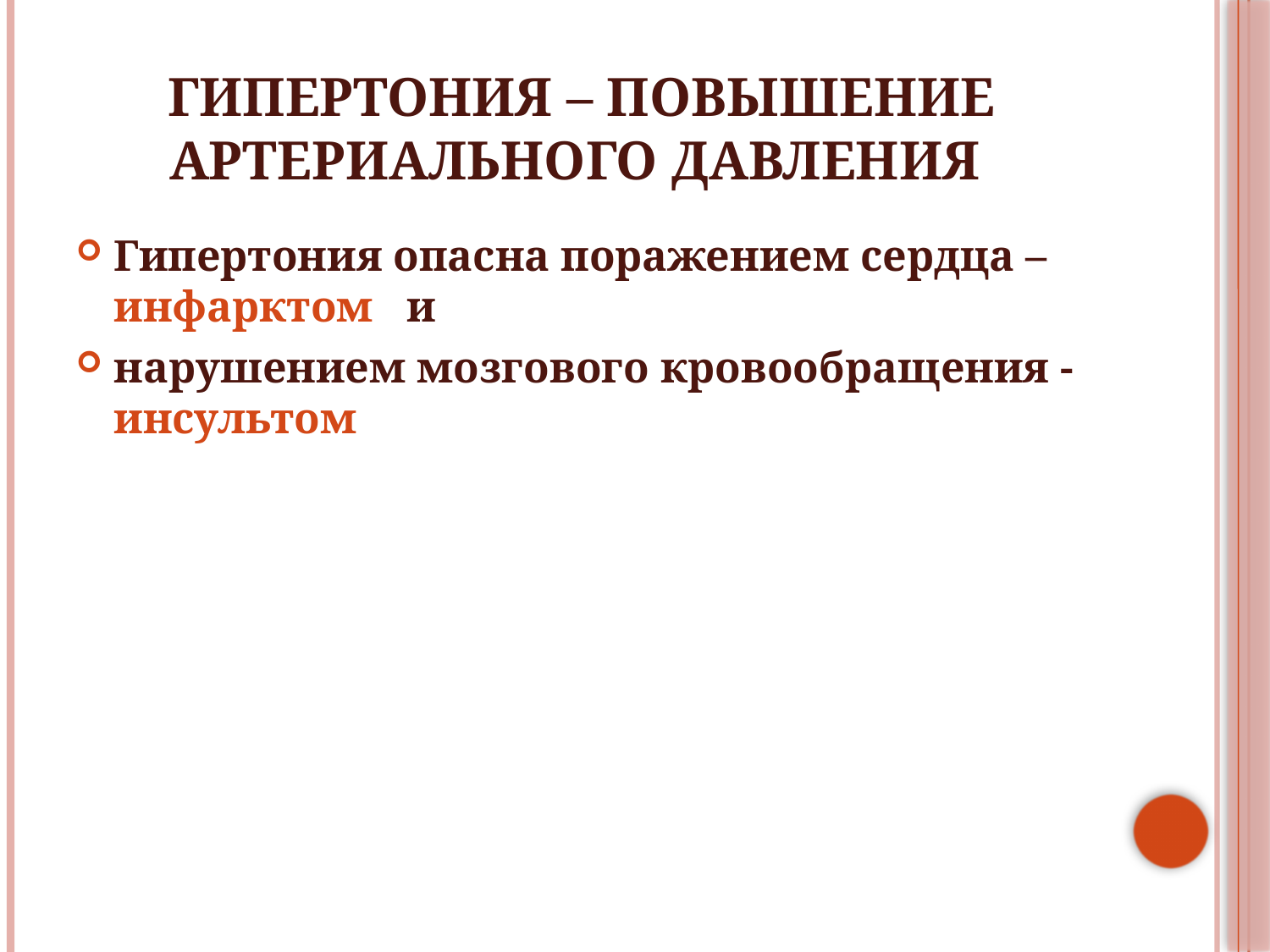

# Гипертония – повышение артериального давления
Гипертония опасна поражением сердца – инфарктом   и
нарушением мозгового кровообращения - инсультом